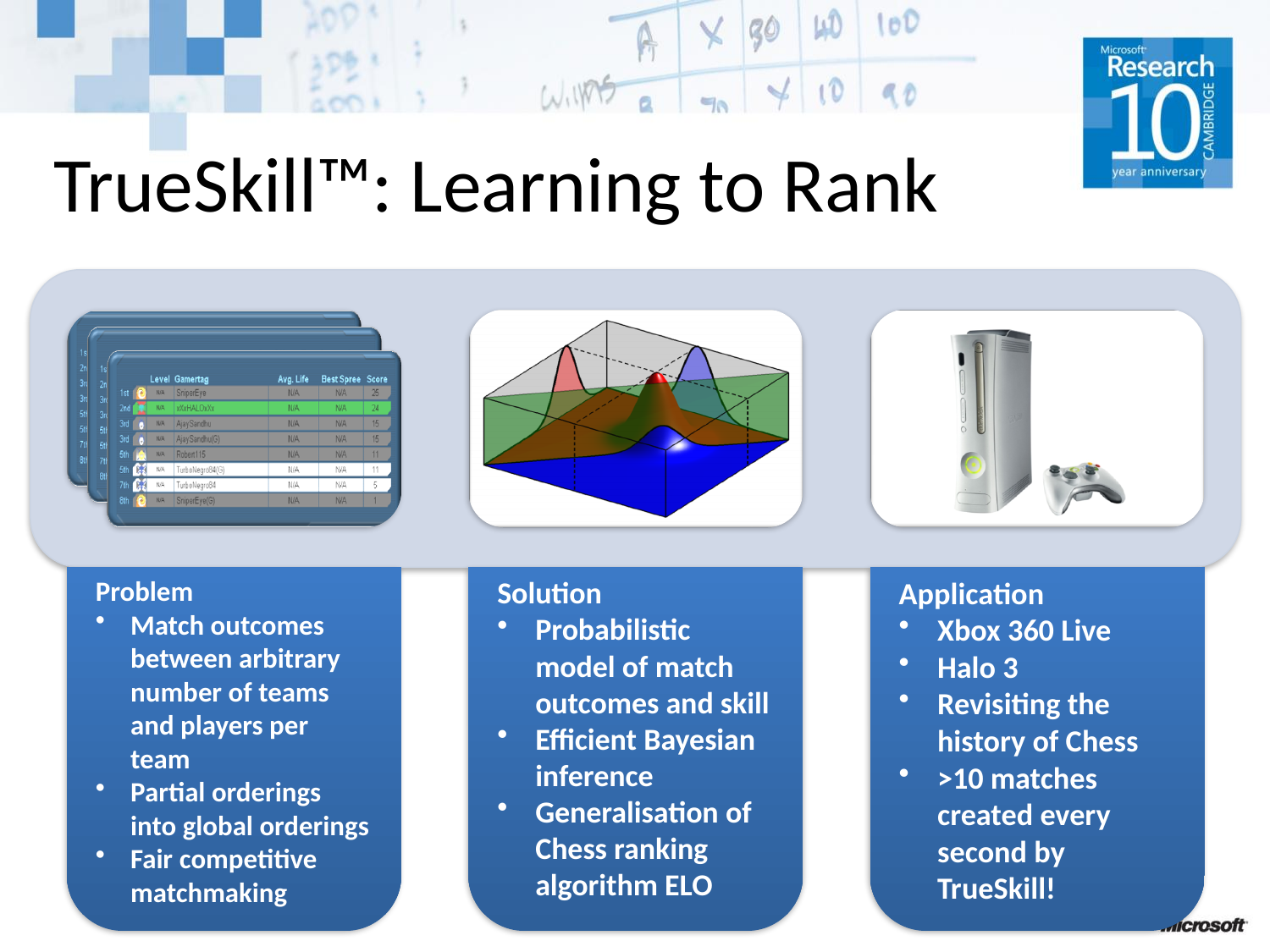

# TrueSkill™: Learning to Rank
Problem
Match outcomes between arbitrary number of teams and players per team
Partial orderings into global orderings
Fair competitive matchmaking
Solution
Probabilistic model of match outcomes and skill
Efficient Bayesian inference
Generalisation of Chess ranking algorithm ELO
Application
Xbox 360 Live
Halo 3
Revisiting the history of Chess
>10 matches created every second by TrueSkill!